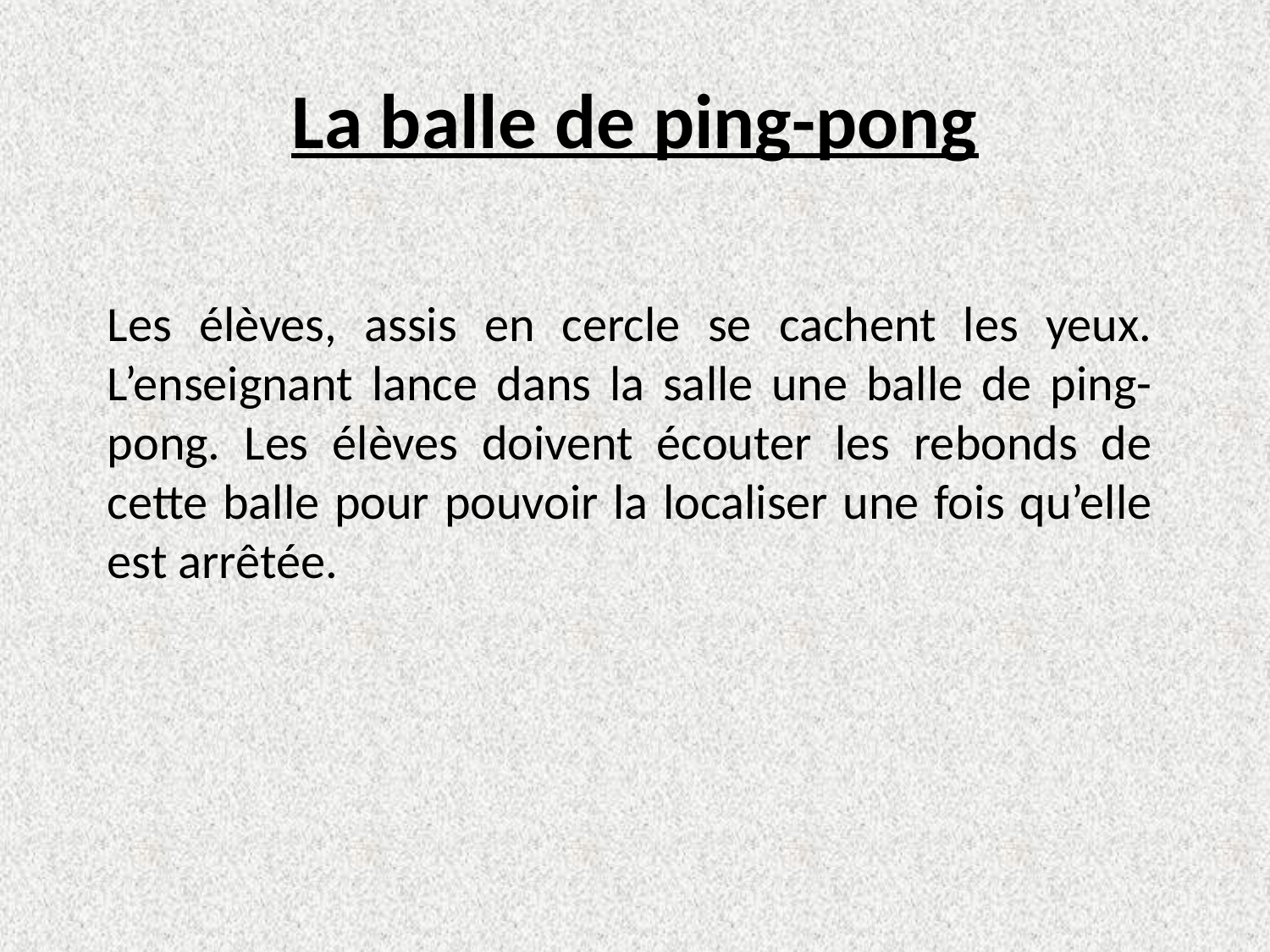

# La balle de ping-pong
Les élèves, assis en cercle se cachent les yeux. L’enseignant lance dans la salle une balle de ping-pong. Les élèves doivent écouter les rebonds de cette balle pour pouvoir la localiser une fois qu’elle est arrêtée.